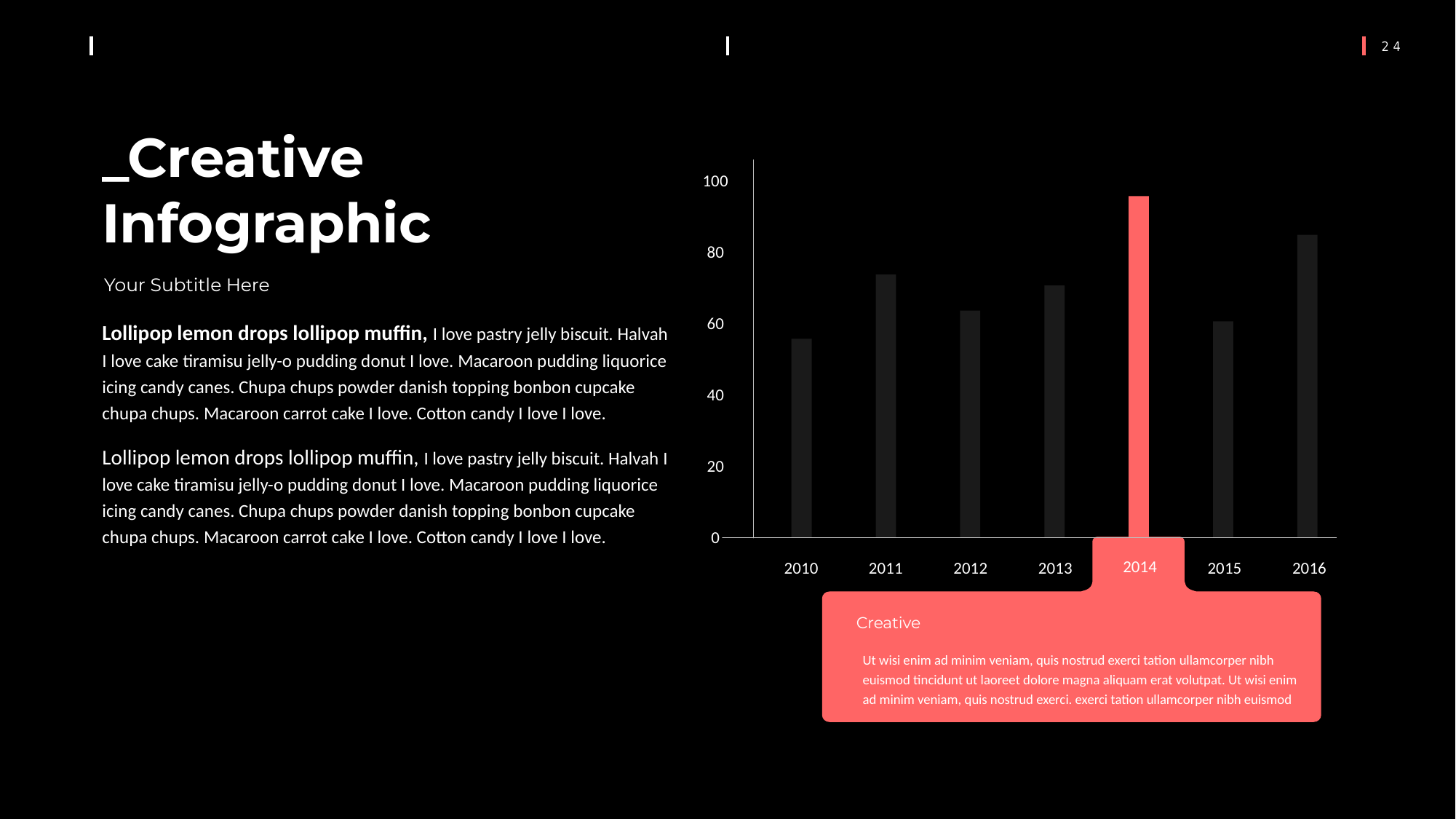

_Creative Infographic
100
80
60
40
20
0
2014
2010
2011
2012
2013
2015
2016

Your Subtitle Here

Lollipop lemon drops lollipop muffin, I love pastry jelly biscuit. Halvah I love cake tiramisu jelly-o pudding donut I love. Macaroon pudding liquorice icing candy canes. Chupa chups powder danish topping bonbon cupcake chupa chups. Macaroon carrot cake I love. Cotton candy I love I love.

Lollipop lemon drops lollipop muffin, I love pastry jelly biscuit. Halvah I love cake tiramisu jelly-o pudding donut I love. Macaroon pudding liquorice icing candy canes. Chupa chups powder danish topping bonbon cupcake chupa chups. Macaroon carrot cake I love. Cotton candy I love I love.

Creative
Ut wisi enim ad minim veniam, quis nostrud exerci tation ullamcorper nibh euismod tincidunt ut laoreet dolore magna aliquam erat volutpat. Ut wisi enim ad minim veniam, quis nostrud exerci. exerci tation ullamcorper nibh euismod